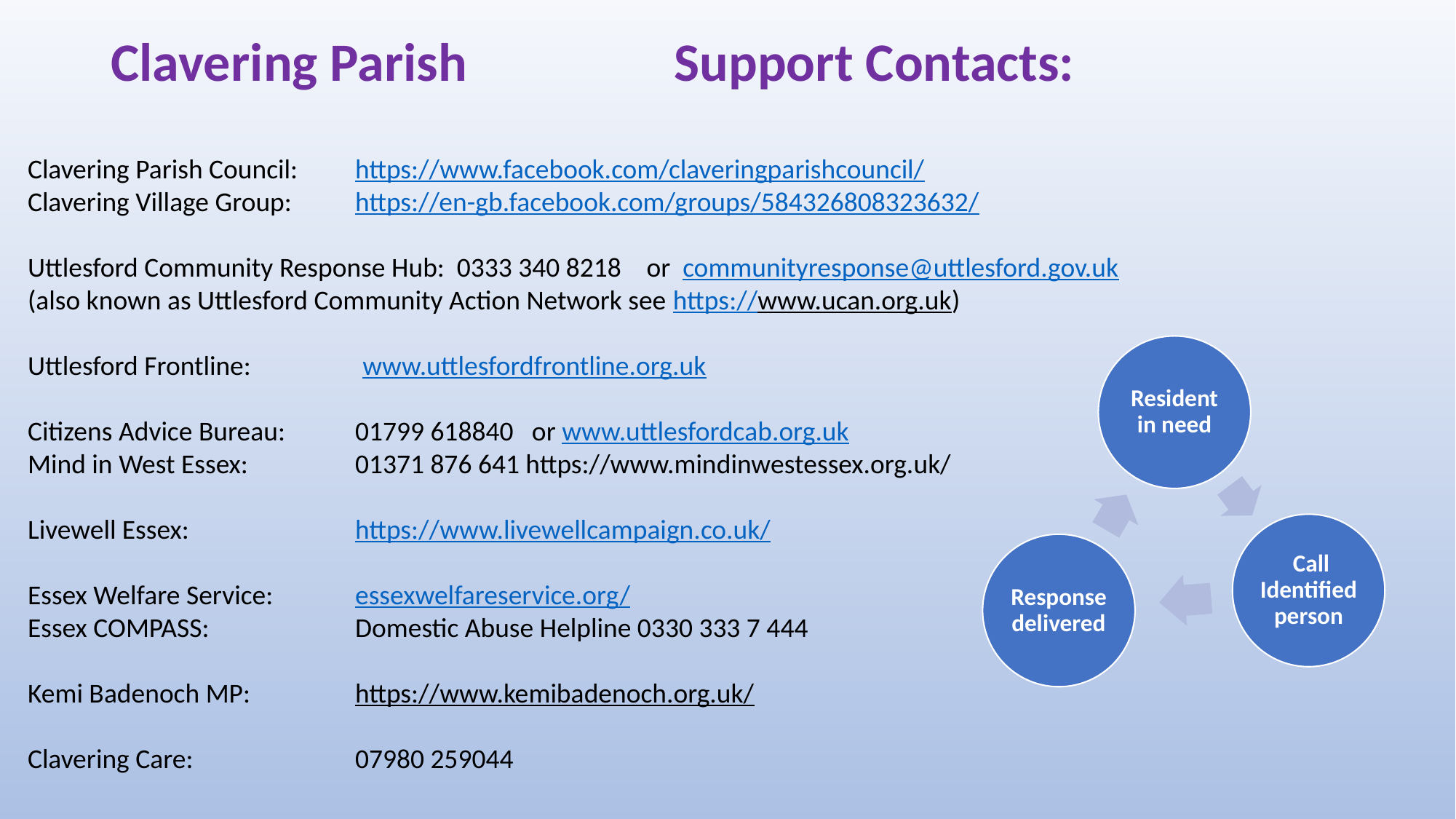

Clavering Parish                 Support Contacts:

Clavering Parish Council:       	https://www.facebook.com/claveringparishcouncil/
Clavering Village Group:        	https://en-gb.facebook.com/groups/584326808323632/

Uttlesford Community Response Hub:  0333 340 8218    or  communityresponse@uttlesford.gov.uk
(also known as Uttlesford Community Action Network see https://www.ucan.org.uk)

Uttlesford Frontline:                  www.uttlesfordfrontline.org.uk

Citizens Advice Bureau: 	01799 618840   or www.uttlesfordcab.org.uk
Mind in West Essex:	01371 876 641 https://www.mindinwestessex.org.uk/

Livewell Essex: 		https://www.livewellcampaign.co.uk/

Essex Welfare Service: 	essexwelfareservice.org/
Essex COMPASS: 		Domestic Abuse Helpline 0330 333 7 444

Kemi Badenoch MP:	https://www.kemibadenoch.org.uk/

Clavering Care: 		07980 259044

Resident in need

 Call Identified person

Response delivered